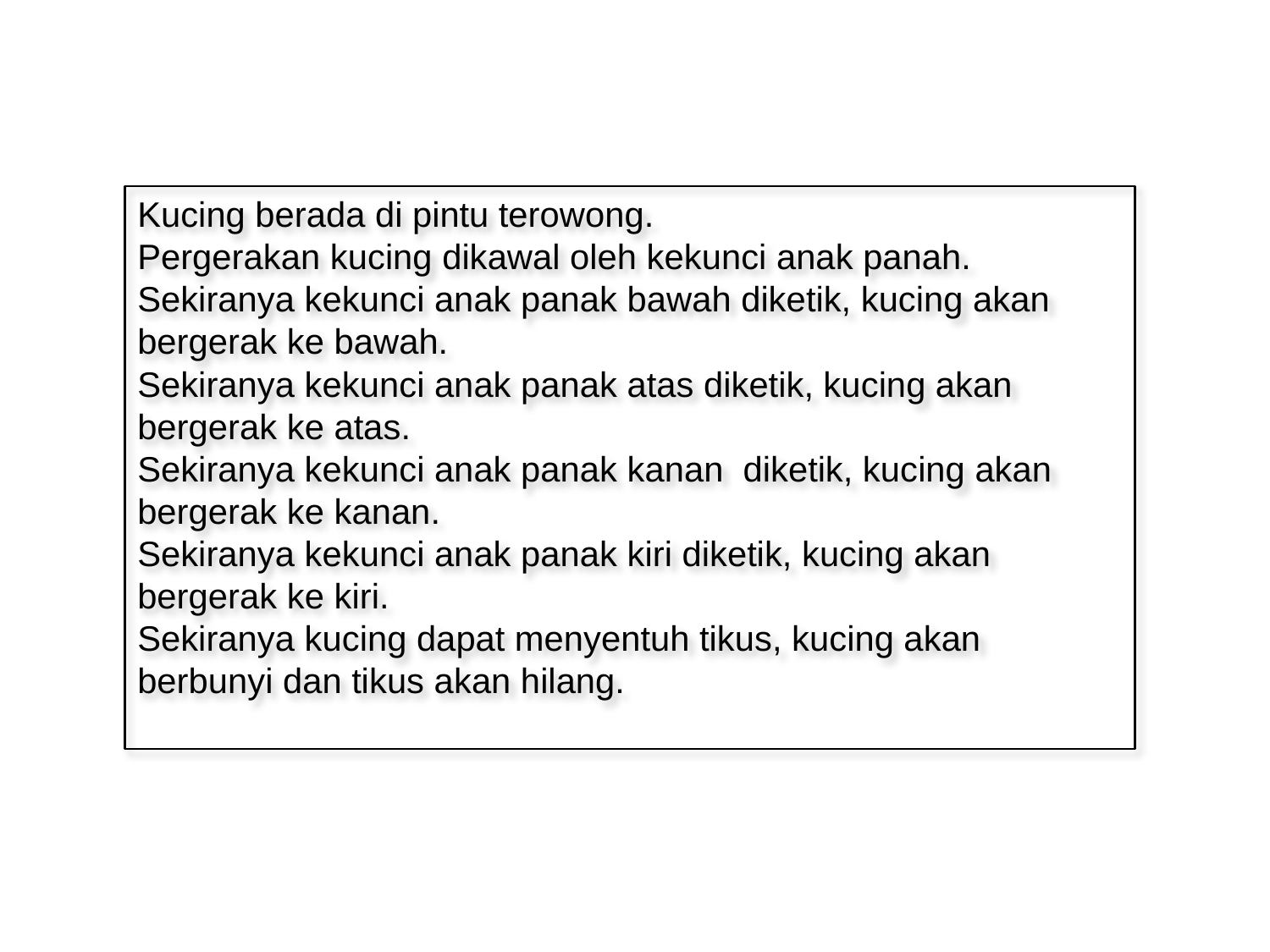

Kucing berada di pintu terowong.
Pergerakan kucing dikawal oleh kekunci anak panah.
Sekiranya kekunci anak panak bawah diketik, kucing akan bergerak ke bawah.
Sekiranya kekunci anak panak atas diketik, kucing akan bergerak ke atas.
Sekiranya kekunci anak panak kanan  diketik, kucing akan bergerak ke kanan.
Sekiranya kekunci anak panak kiri diketik, kucing akan bergerak ke kiri.
Sekiranya kucing dapat menyentuh tikus, kucing akan berbunyi dan tikus akan hilang.